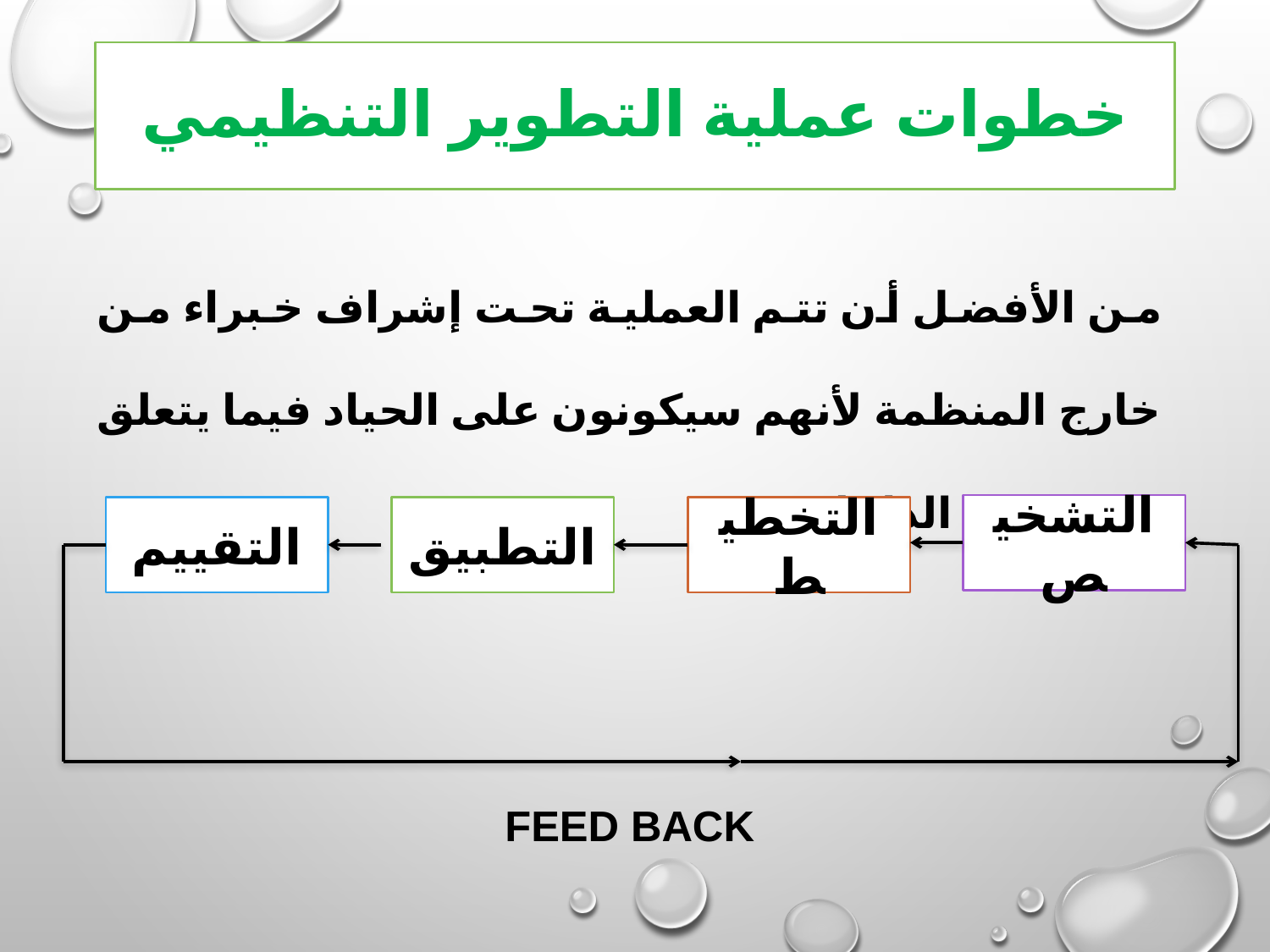

# خطوات عملية التطوير التنظيمي
من الأفضل أن تتم العملية تحت إشراف خبراء من خارج المنظمة لأنهم سيكونون على الحياد فيما يتعلق بالخلافات الداخلية.

Feed back

التشخيص
التقييم
التطبيق
التخطيط